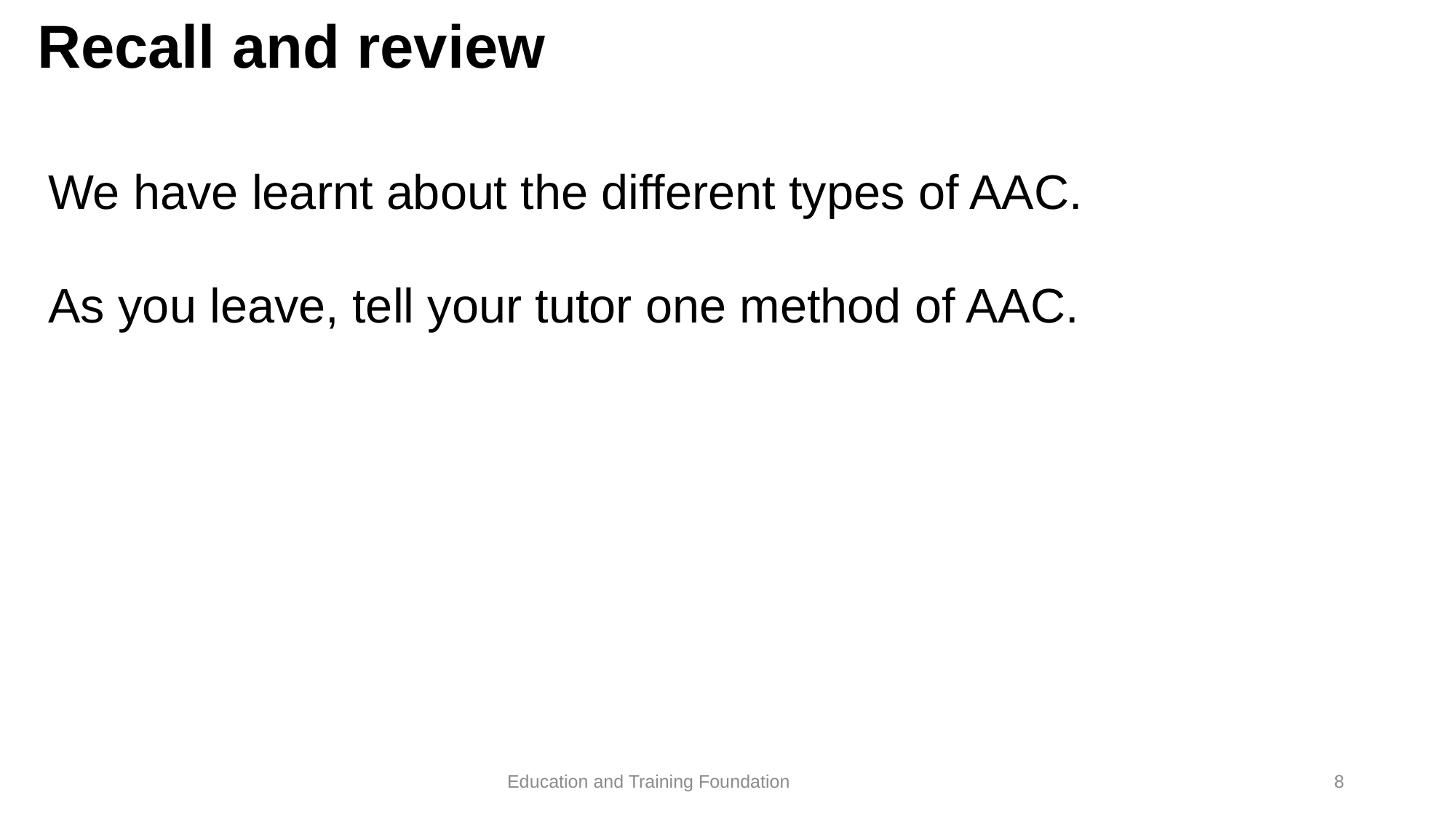

# Recall and review
We have learnt about the different types of AAC.

As you leave, tell your tutor one method of AAC.
8
Education and Training Foundation